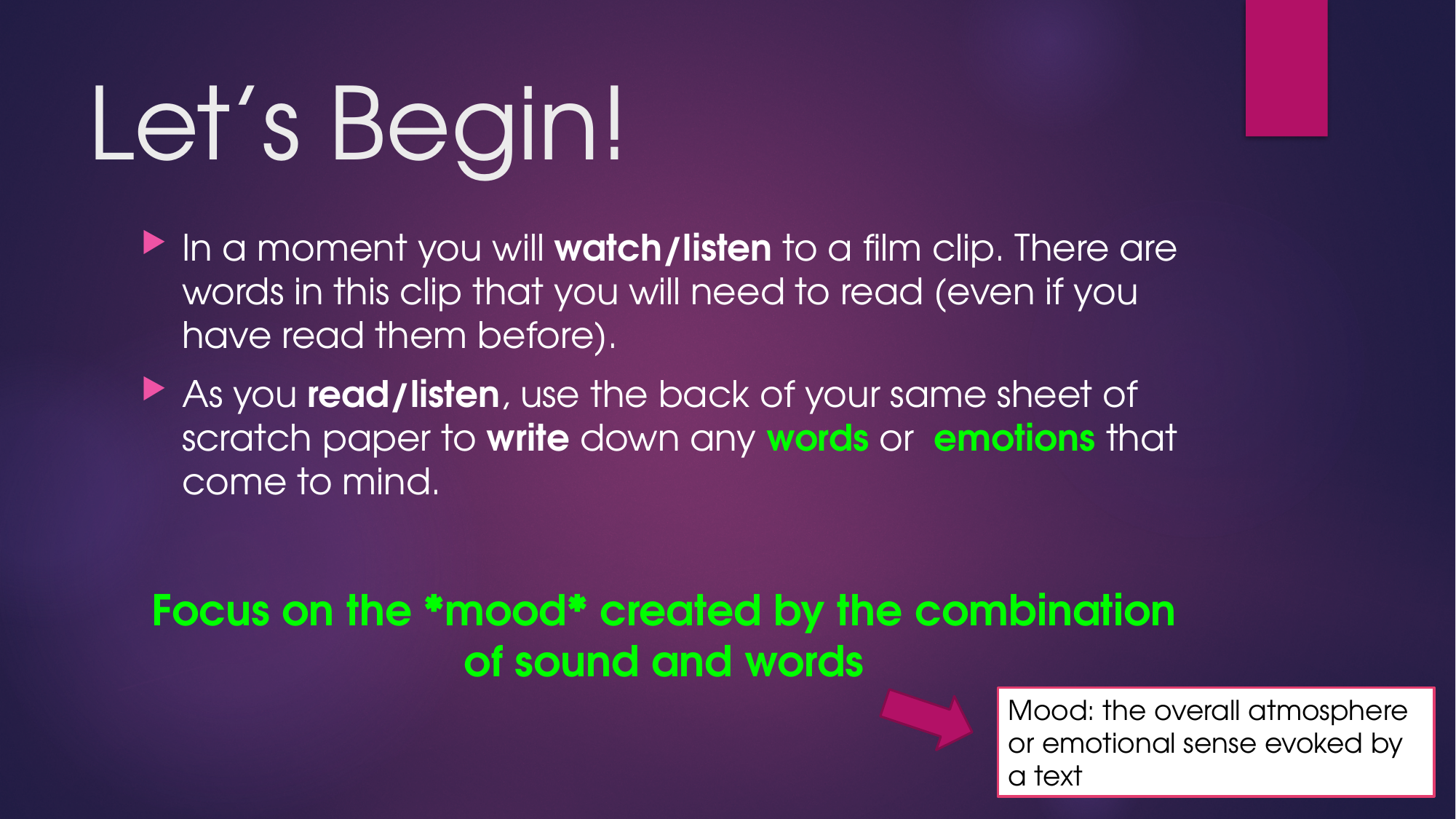

# Let’s Begin!
In a moment you will watch/listen to a film clip. There are words in this clip that you will need to read (even if you have read them before).
As you read/listen, use the back of your same sheet of scratch paper to write down any words or  emotions that come to mind.

Focus on the *mood* created by the combination of sound and words
Mood: the overall atmosphere or emotional sense evoked by a text